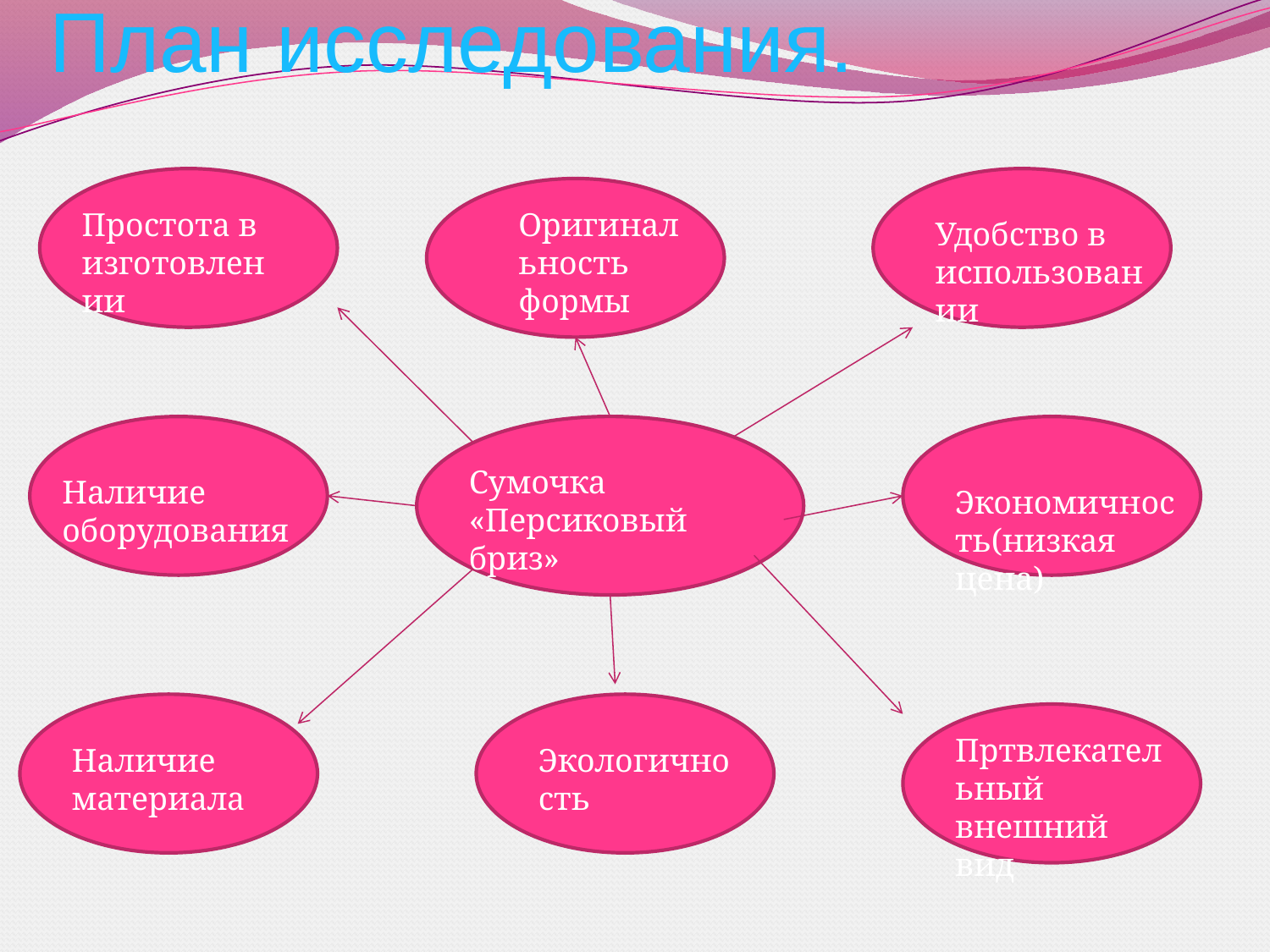

# План исследования.

Простота в изготовлении
Оригинальность формы
Удобство в использовании

Сумочка  «Персиковый бриз»
Наличие оборудования
Экономичность(низкая цена)

Пртвлекательный внешний вид
Наличие материала
Экологичность